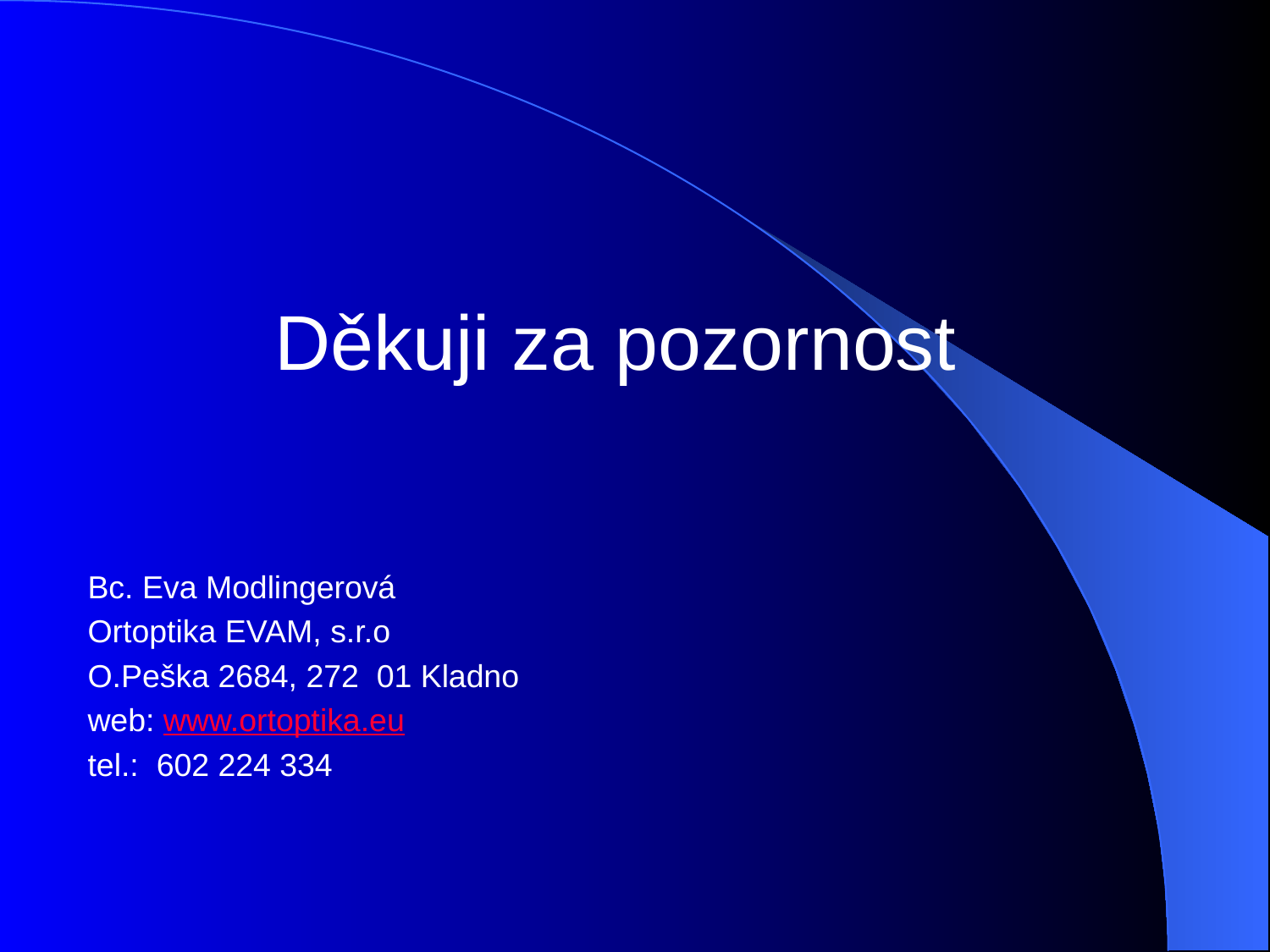

Děkuji za pozornost
Bc. Eva Modlingerová
Ortoptika EVAM, s.r.o
O.Peška 2684, 272  01 Kladno
web: www.ortoptika.eu
tel.:  602 224 334